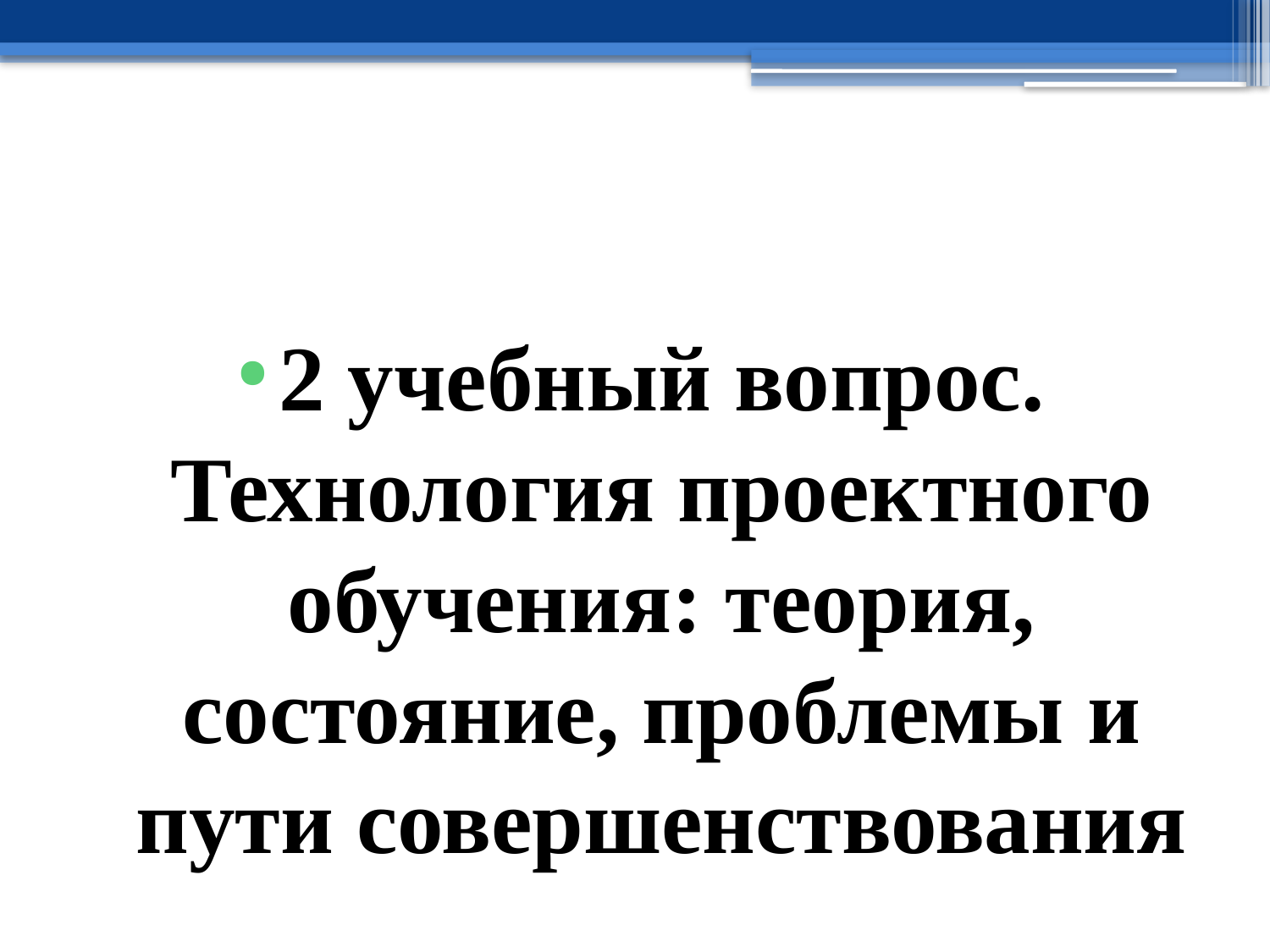

#
2 учебный вопрос. Технология проектного обучения: теория, состояние, проблемы и пути совершенствования